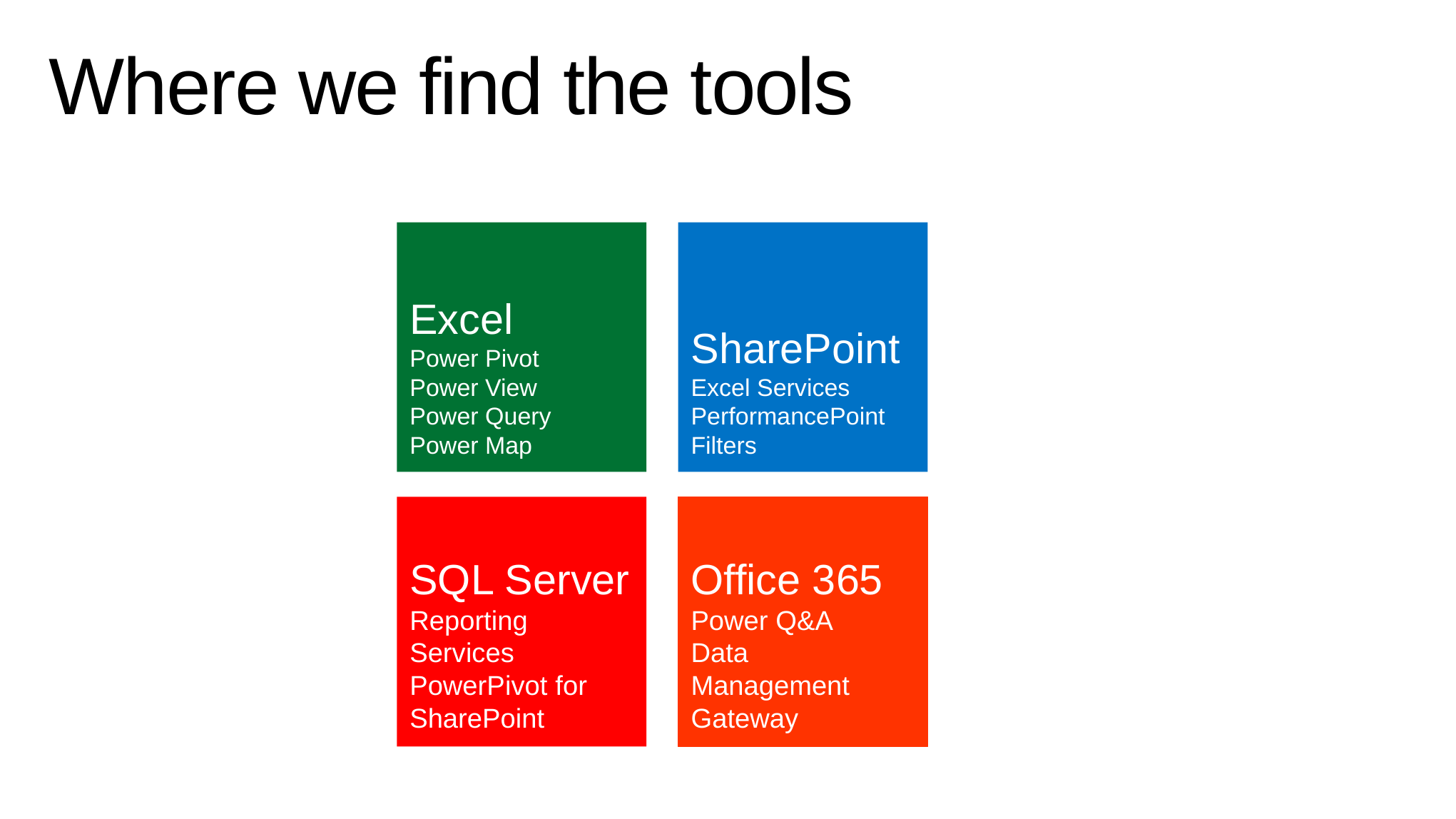

# Where we find the tools
Excel
Power Pivot
Power View
Power Query
Power Map
SharePoint
Excel Services
PerformancePoint
Filters
SQL Server
Reporting Services
PowerPivot for SharePoint
Office 365
Power Q&A
Data Management Gateway